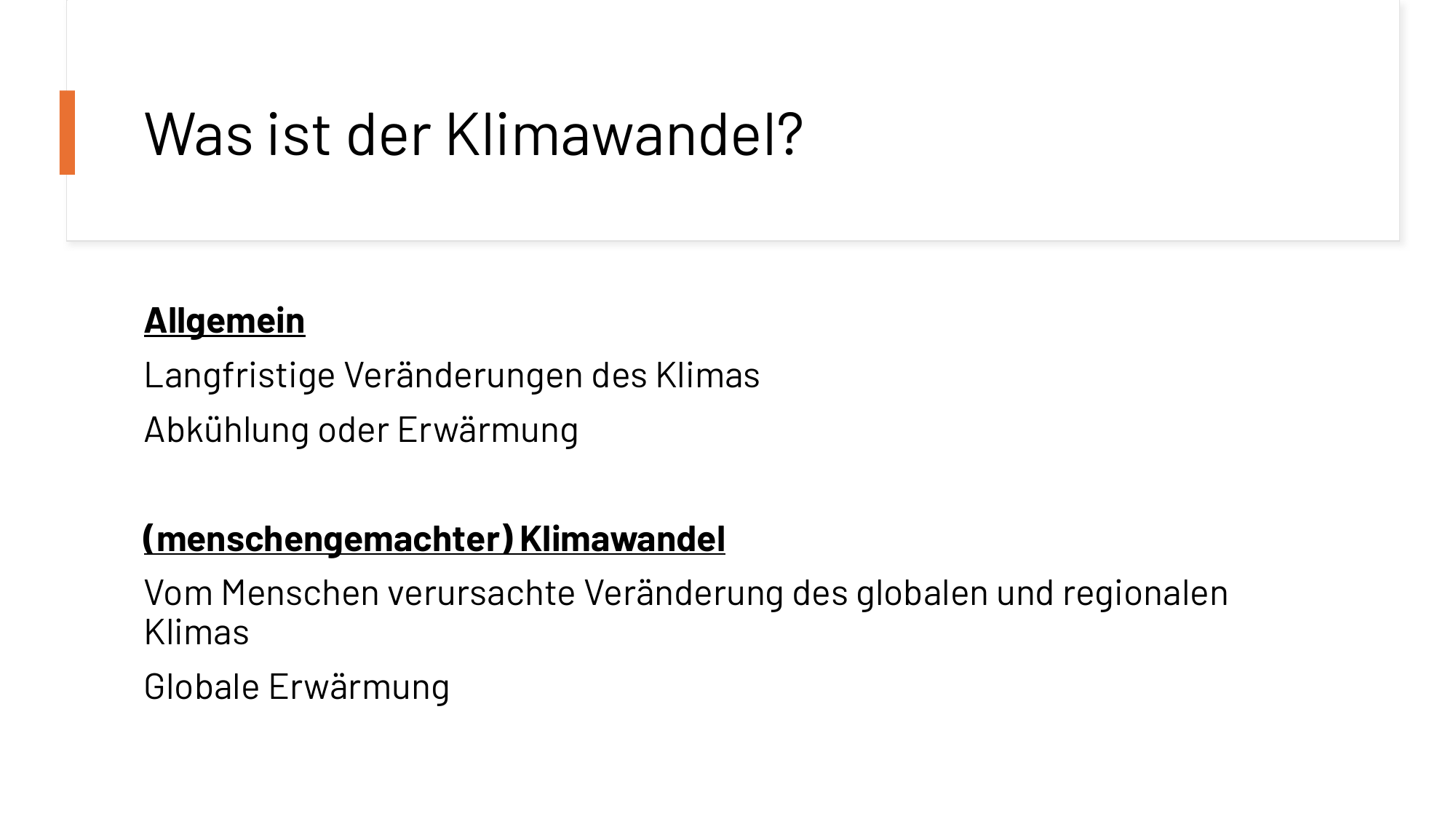

# Was ist der Klimawandel?

Allgemein
Langfristige Veränderungen des Klimas
Abkühlung oder Erwärmung

(menschengemachter) Klimawandel
Vom Menschen verursachte Veränderung des globalen und regionalen Klimas
Globale Erwärmung

4